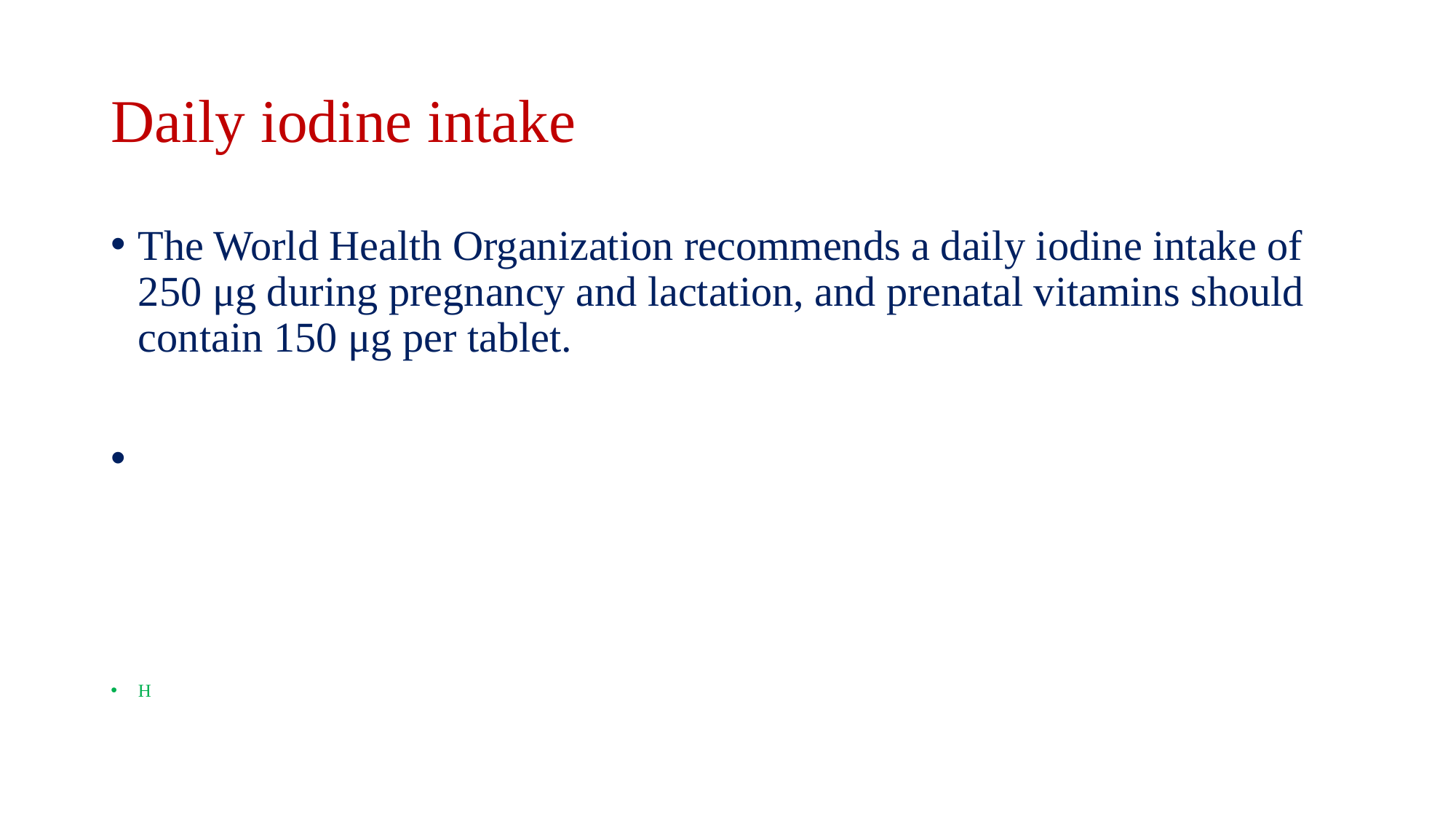

# Daily iodine intake
The World Health Organization recommends a daily iodine intake of 250 μg during pregnancy and lactation, and prenatal vitamins should contain 150 μg per tablet.

H